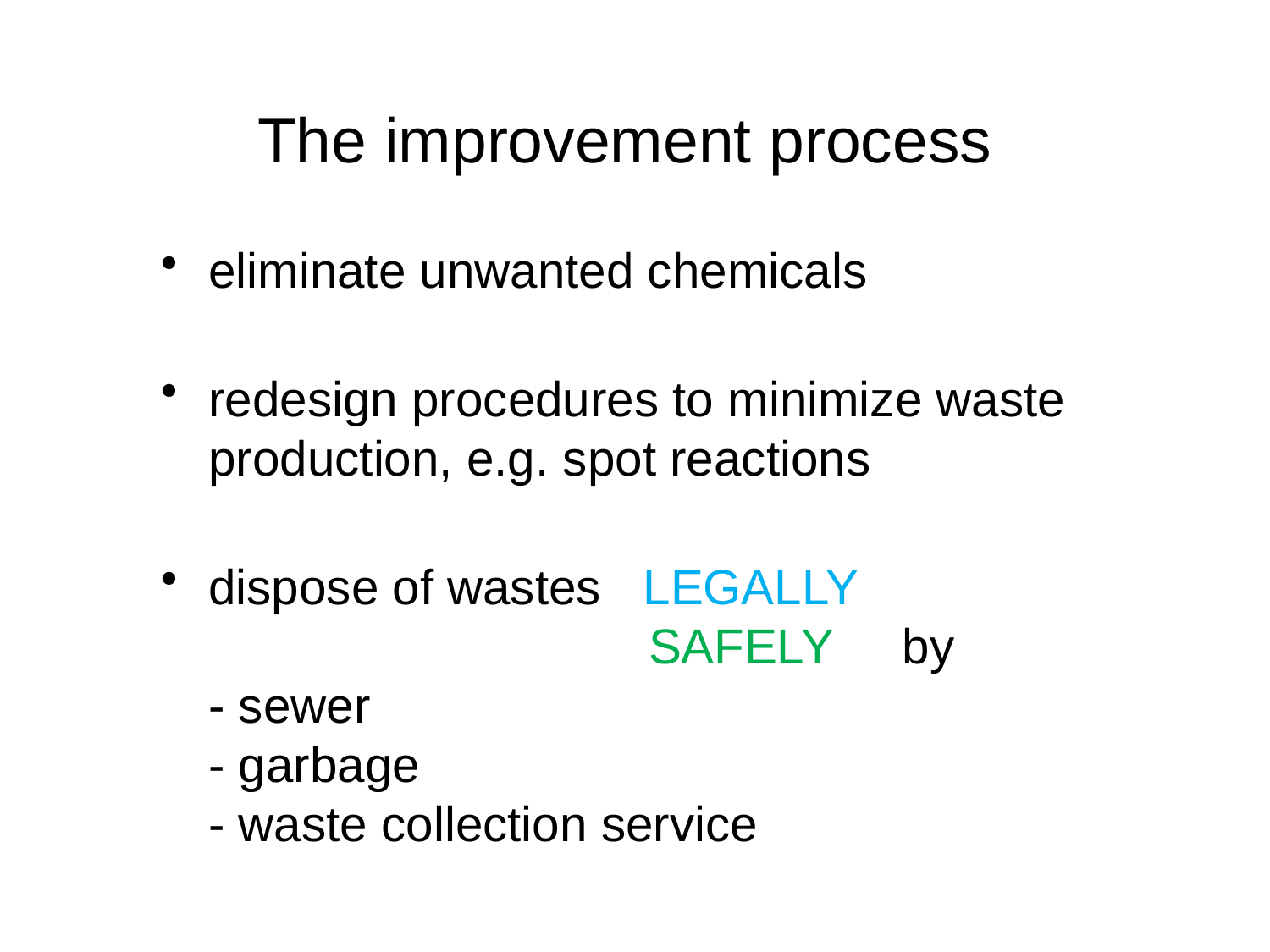

# The improvement process
eliminate unwanted chemicals
redesign procedures to minimize waste production, e.g. spot reactions
dispose of wastes   LEGALLY
                                SAFELY     by
- sewer
- garbage
- waste collection service